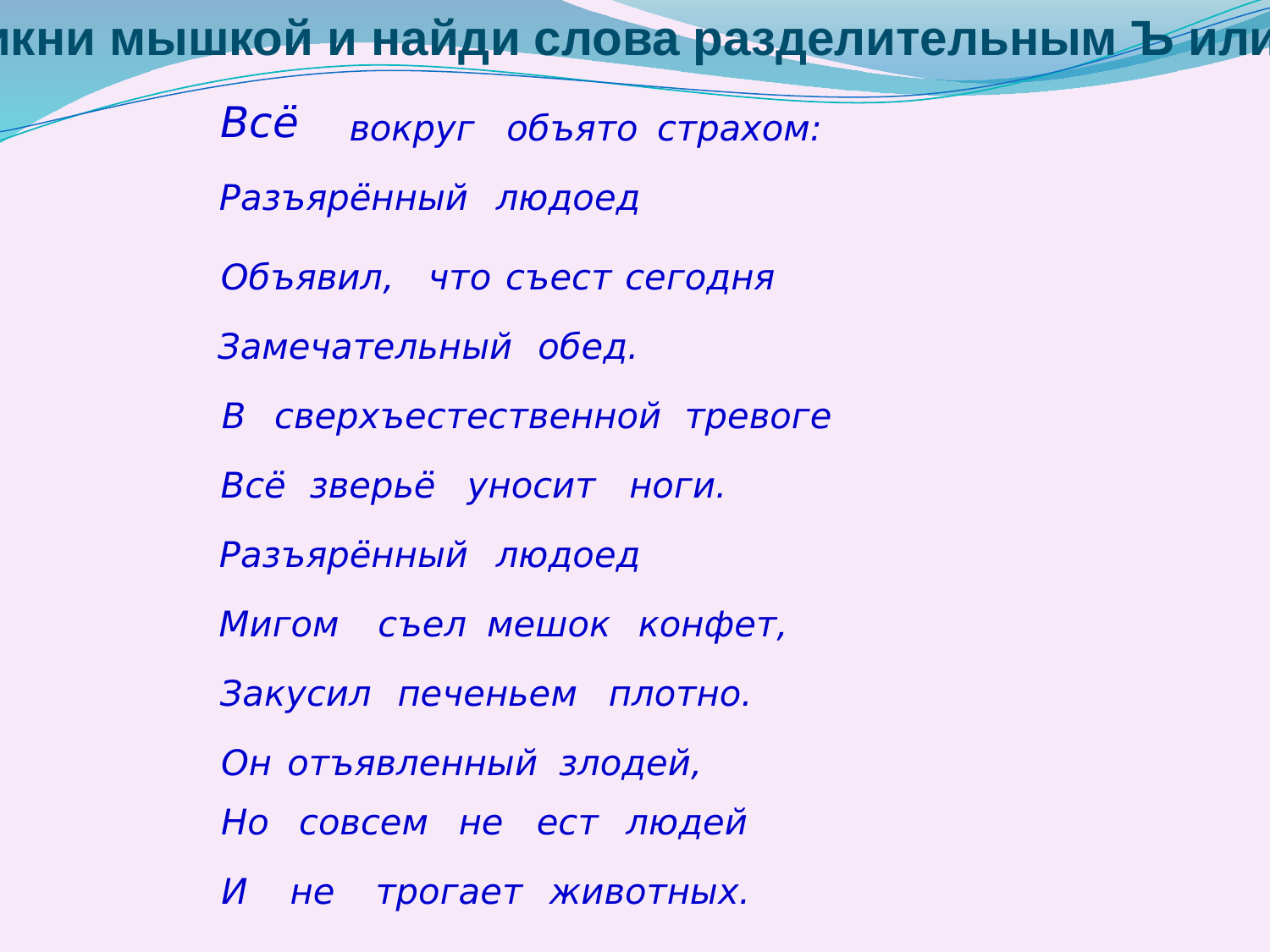

Кликни мышкой и найди слова разделительным Ъ или Ь.
Всё
вокруг
объято
страхом:
Разъярённый
людоед
Объявил,
что
съест
сегодня
Замечательный
обед.
В
сверхъестественной
тревоге
Всё
зверьё
уносит
ноги.
Разъярённый
людоед
Мигом
съел
мешок
конфет,
Закусил
печеньем
плотно.
Он
отъявленный
злодей,
Но
совсем
не
ест
людей
И
не
трогает
животных.